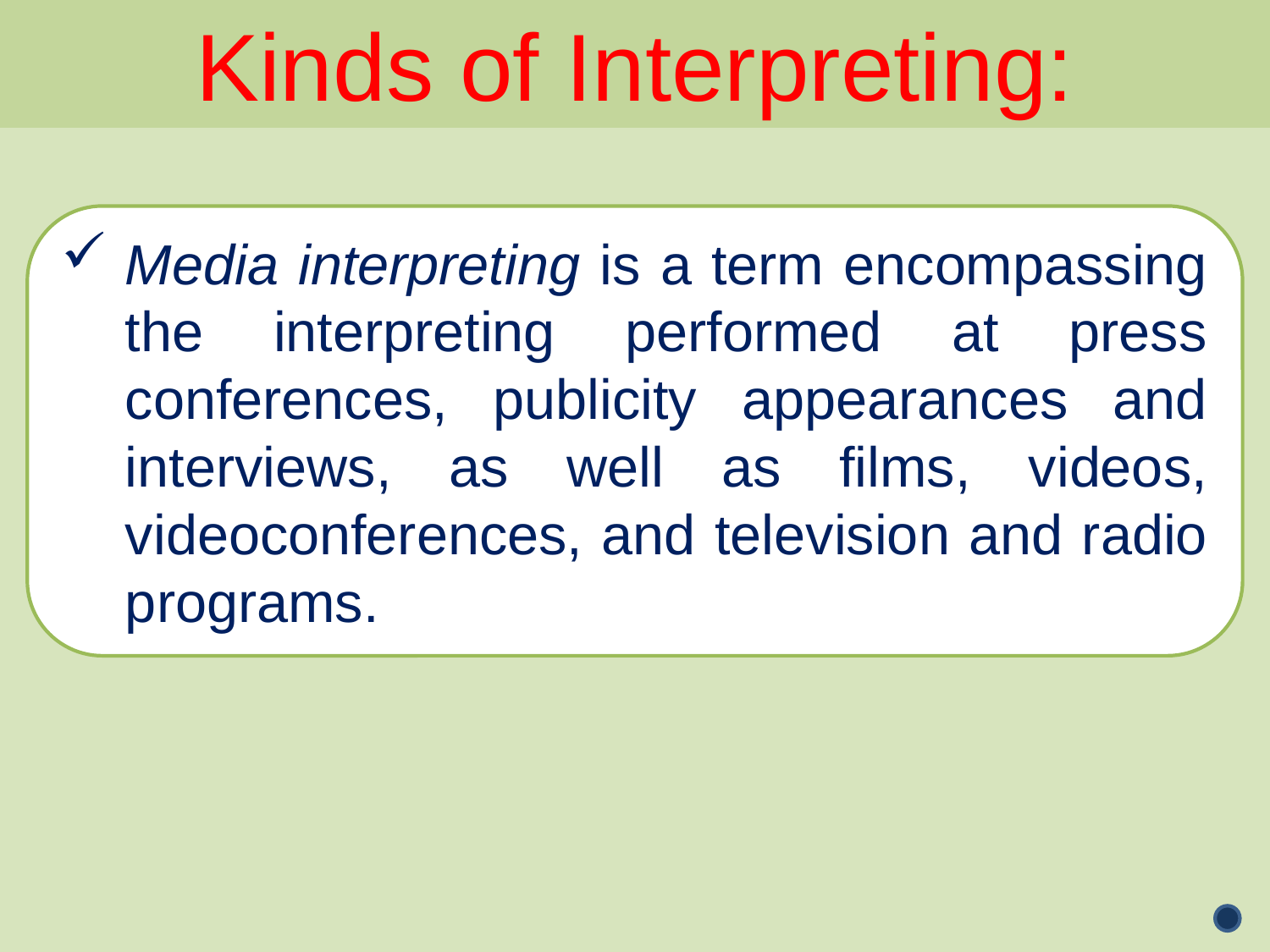

Kinds of Interpreting:
Media interpreting is a term encompassing the interpreting performed at press conferences, publicity appearances and interviews, as well as films, videos, videoconferences, and television and radio programs.